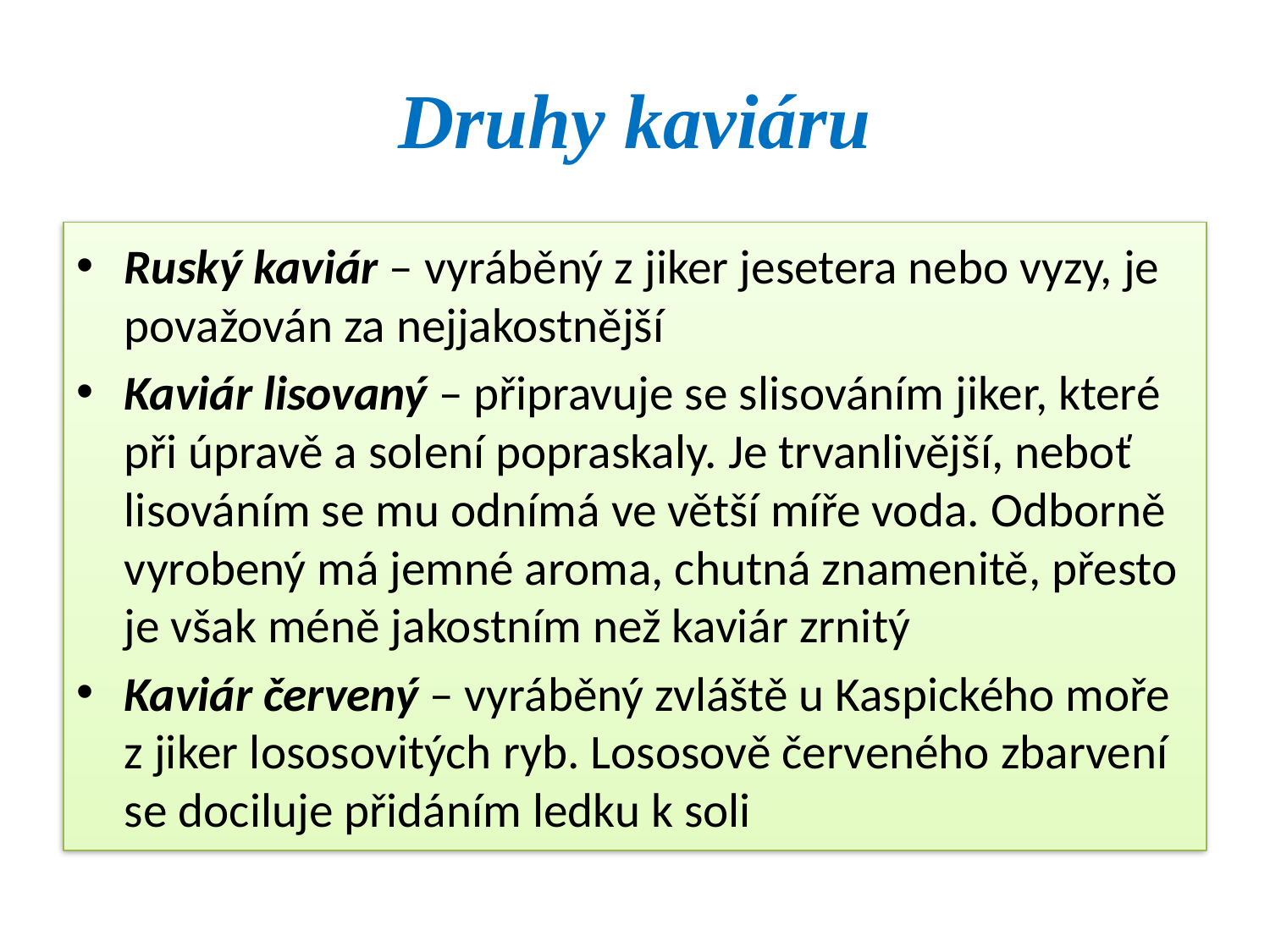

# Druhy kaviáru
Ruský kaviár – vyráběný z jiker jesetera nebo vyzy, je považován za nejjakostnější
Kaviár lisovaný – připravuje se slisováním jiker, které při úpravě a solení popraskaly. Je trvanlivější, neboť lisováním se mu odnímá ve větší míře voda. Odborně vyrobený má jemné aroma, chutná znamenitě, přesto je však méně jakostním než kaviár zrnitý
Kaviár červený – vyráběný zvláště u Kaspického moře z jiker lososovitých ryb. Lososově červeného zbarvení se dociluje přidáním ledku k soli